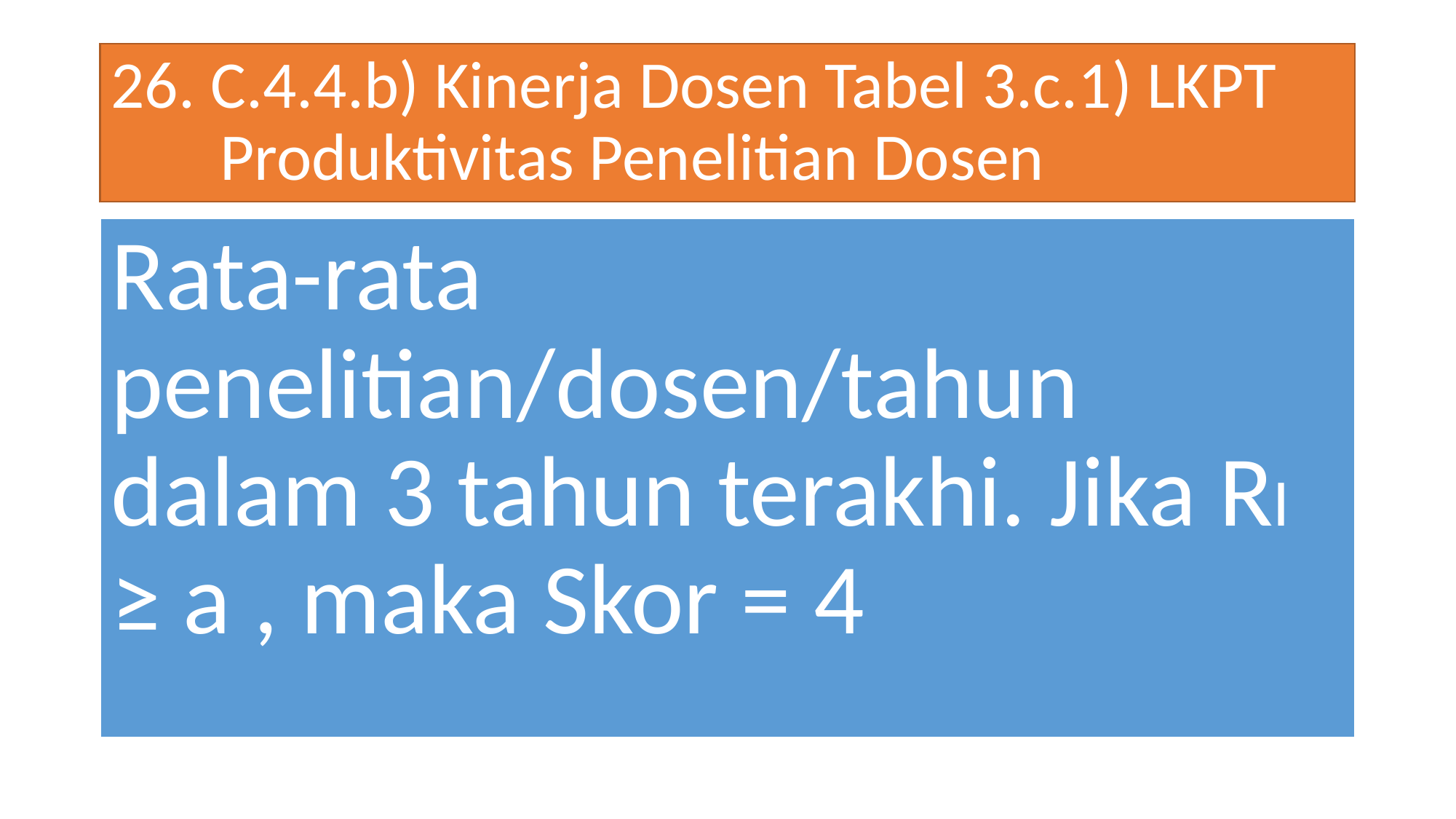

# 26. C.4.4.b) Kinerja Dosen Tabel 3.c.1) LKPT Produktivitas Penelitian Dosen
Rata-rata penelitian/dosen/tahun dalam 3 tahun terakhi. Jika RI ≥ a , maka Skor = 4